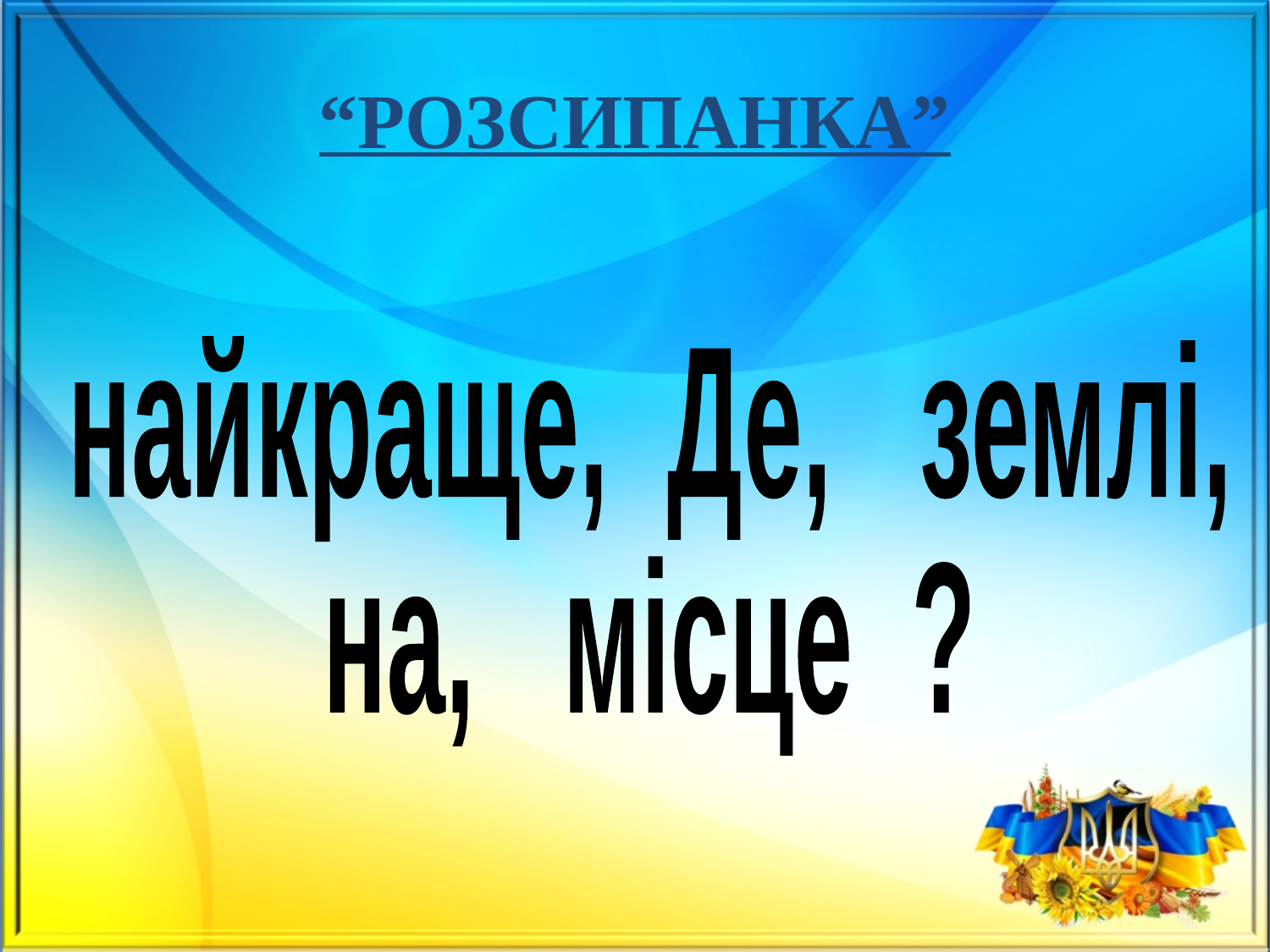

# “РОЗСИПАНКА”
найкраще,  Де,   землі,
на,   місце  ?